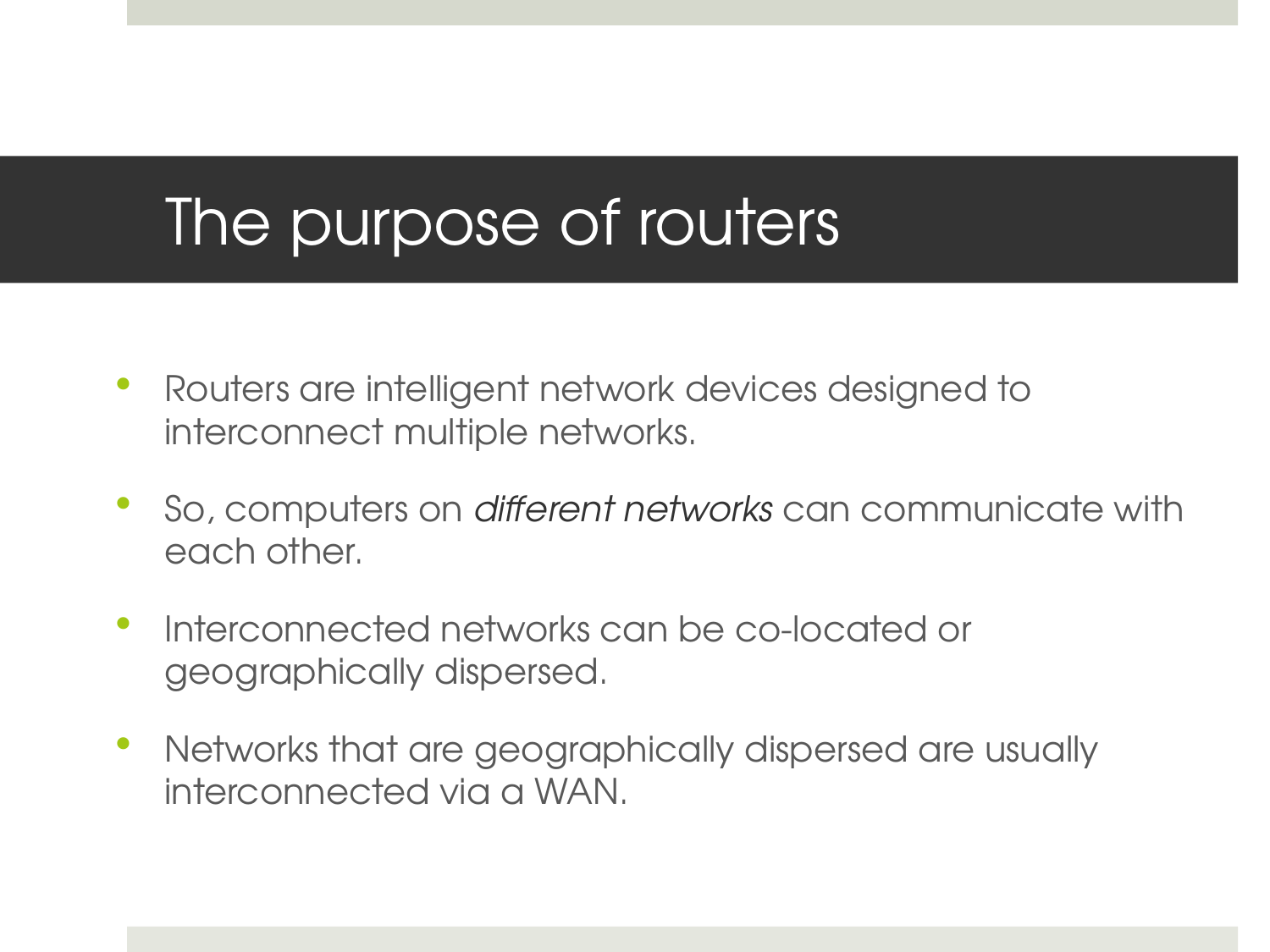

# The purpose of routers
Routers are intelligent network devices designed to interconnect multiple networks.
So, computers on different networks can communicate with each other.
Interconnected networks can be co-located or geographically dispersed.
Networks that are geographically dispersed are usually interconnected via a WAN.